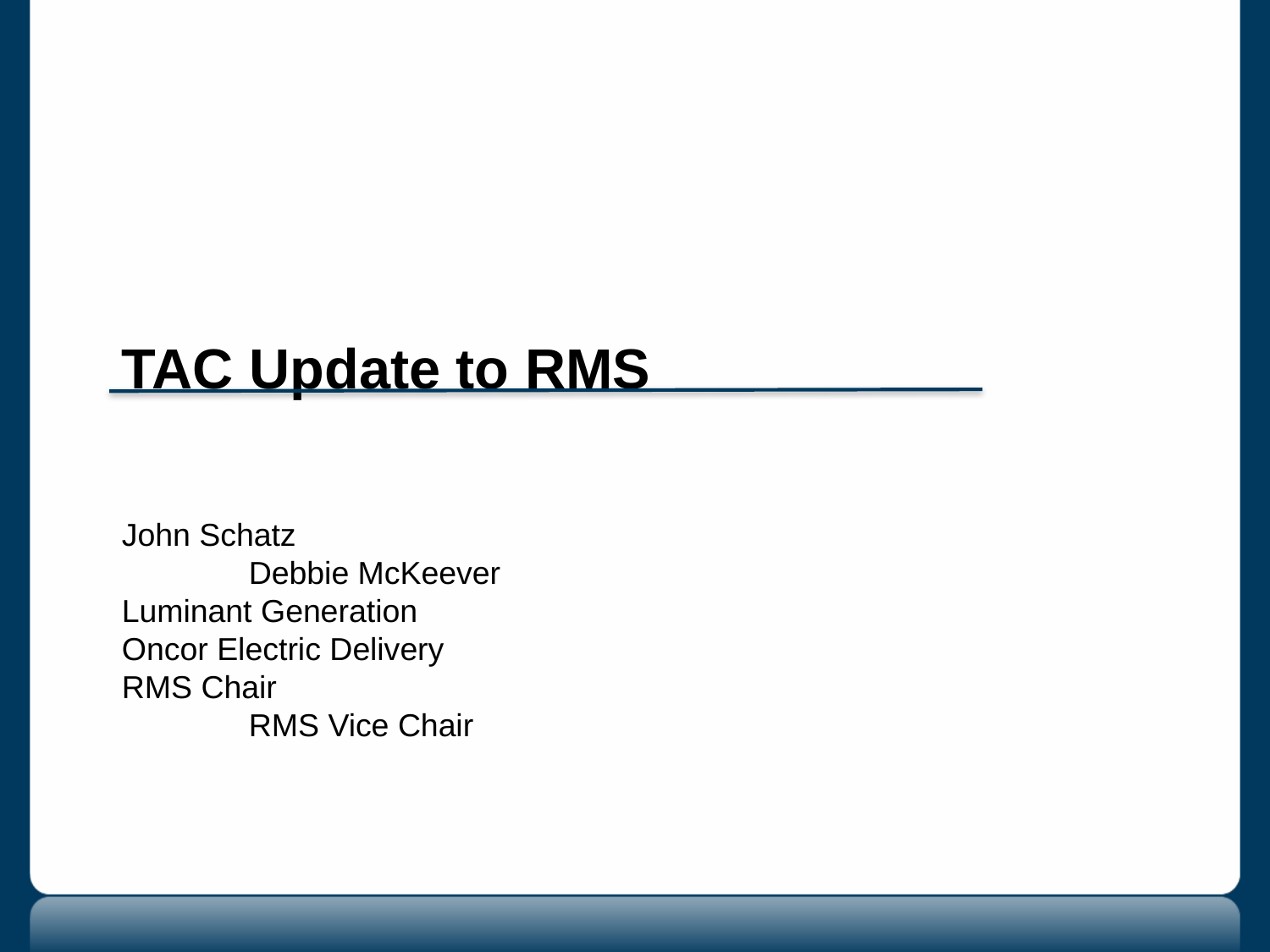

TAC Update to RMS

John Schatz								Debbie McKeever
Luminant Generation						Oncor Electric Delivery
RMS Chair								RMS Vice Chair